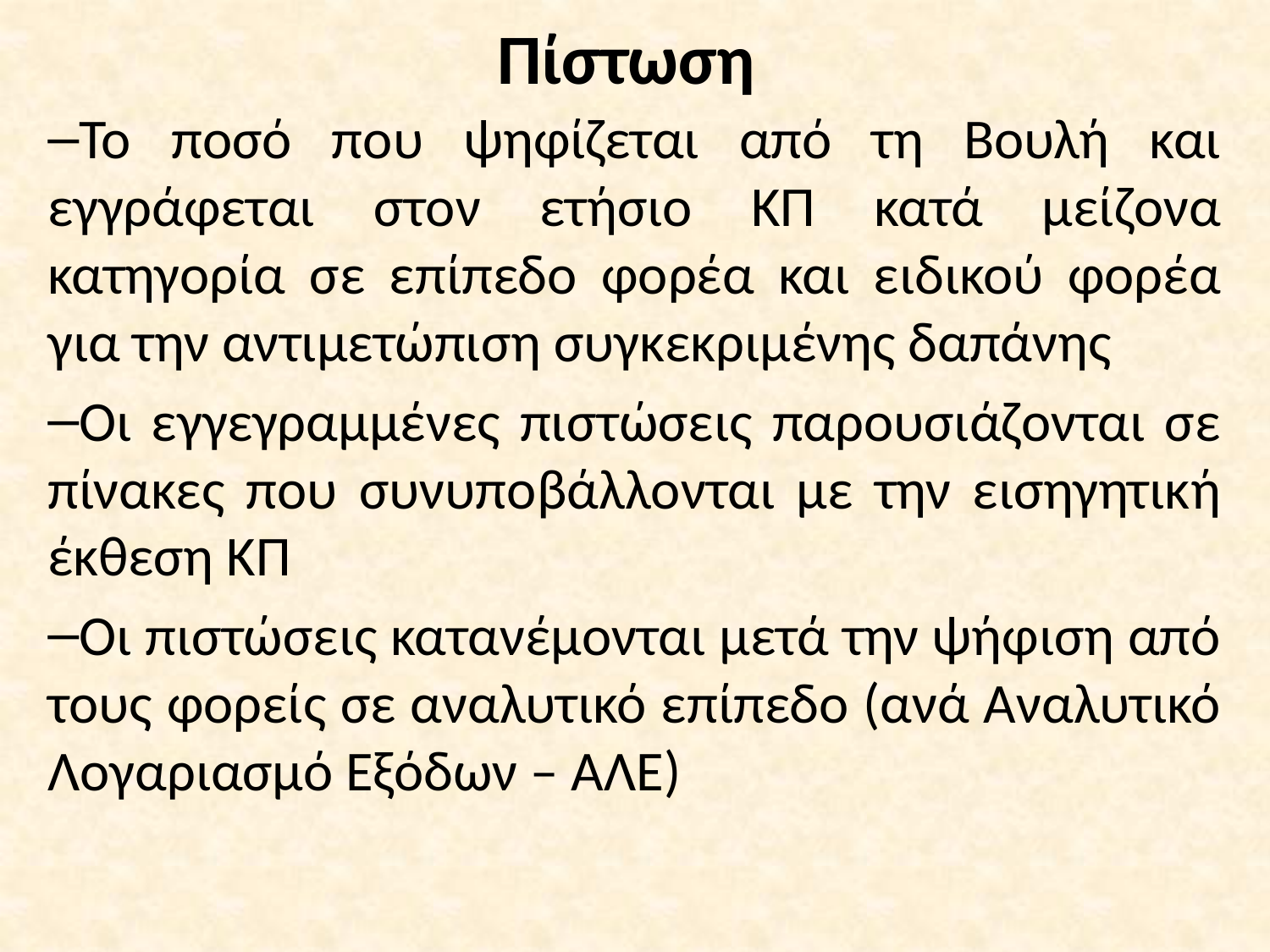

# Πίστωση
Το ποσό που ψηφίζεται από τη Βουλή και εγγράφεται στον ετήσιο ΚΠ κατά μείζονα κατηγορία σε επίπεδο φορέα και ειδικού φορέα για την αντιμετώπιση συγκεκριμένης δαπάνης
Οι εγγεγραμμένες πιστώσεις παρουσιάζονται σε πίνακες που συνυποβάλλονται με την εισηγητική έκθεση ΚΠ
Οι πιστώσεις κατανέμονται μετά την ψήφιση από τους φορείς σε αναλυτικό επίπεδο (ανά Αναλυτικό Λογαριασμό Εξόδων – ΑΛΕ)